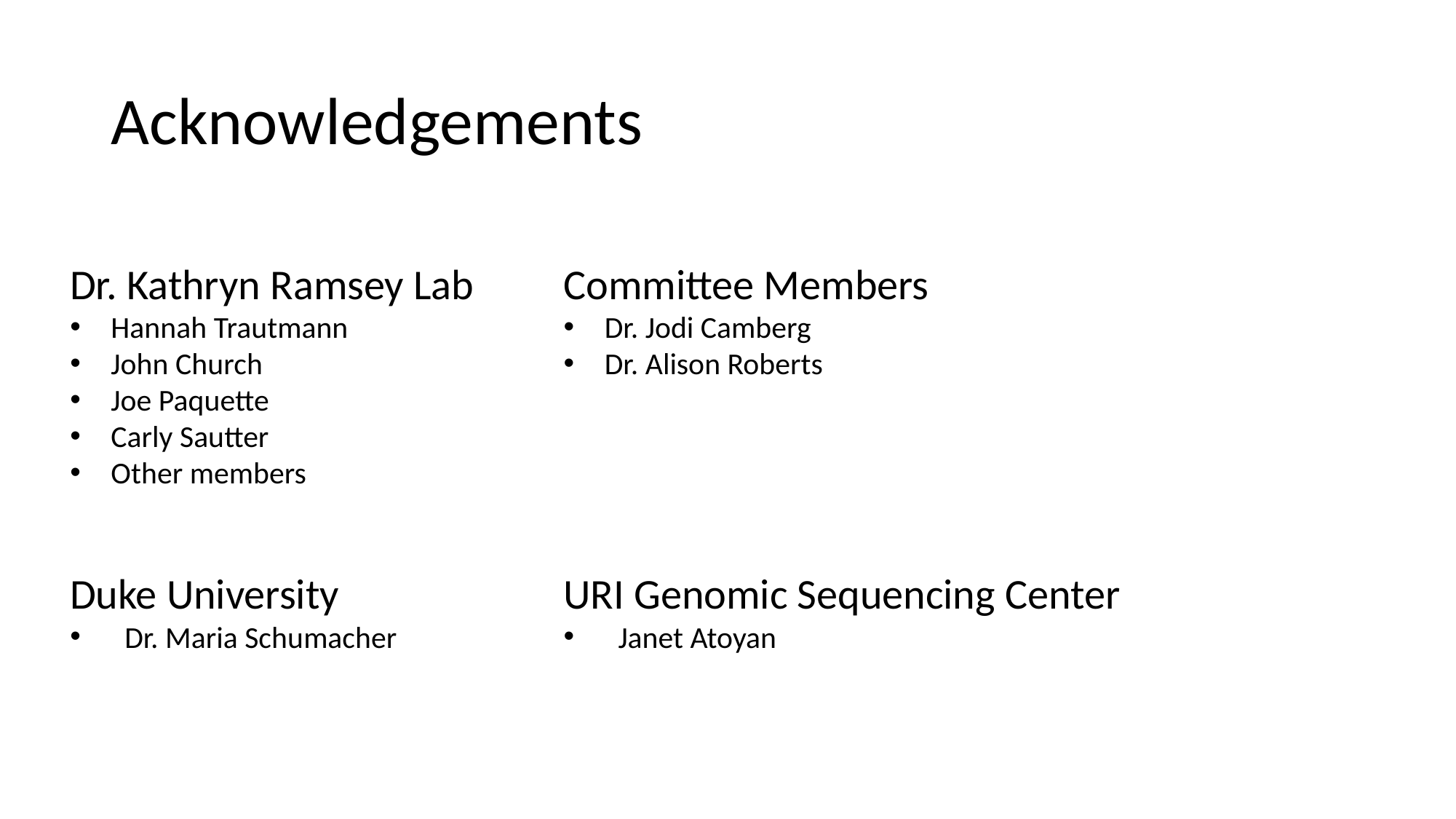

# Acknowledgements
Dr. Kathryn Ramsey Lab
Hannah Trautmann
John Church
Joe Paquette
Carly Sautter
Other members
Committee Members
Dr. Jodi Camberg
Dr. Alison Roberts
Duke University
Dr. Maria Schumacher
URI Genomic Sequencing Center
Janet Atoyan